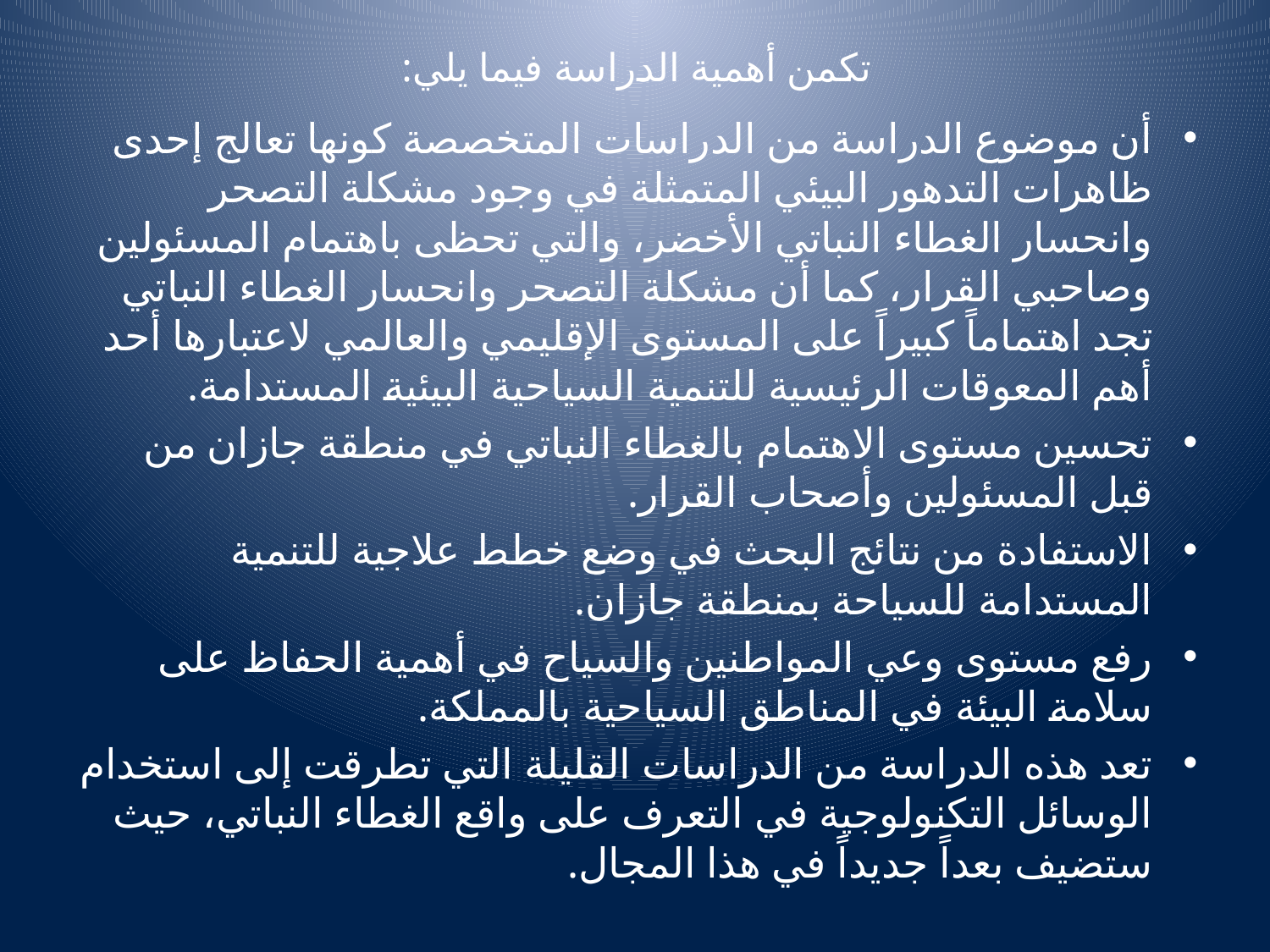

# تكمن أهمية الدراسة فيما يلي:
أن موضوع الدراسة من الدراسات المتخصصة كونها تعالج إحدى ظاهرات التدهور البيئي المتمثلة في وجود مشكلة التصحر وانحسار الغطاء النباتي الأخضر، والتي تحظى باهتمام المسئولين وصاحبي القرار، كما أن مشكلة التصحر وانحسار الغطاء النباتي تجد اهتماماً كبيراً على المستوى الإقليمي والعالمي لاعتبارها أحد أهم المعوقات الرئيسية للتنمية السياحية البيئية المستدامة.
تحسين مستوى الاهتمام بالغطاء النباتي في منطقة جازان من قبل المسئولين وأصحاب القرار.
الاستفادة من نتائج البحث في وضع خطط علاجية للتنمية المستدامة للسياحة بمنطقة جازان.
رفع مستوى وعي المواطنين والسياح في أهمية الحفاظ على سلامة البيئة في المناطق السياحية بالمملكة.
تعد هذه الدراسة من الدراسات القليلة التي تطرقت إلى استخدام الوسائل التكنولوجية في التعرف على واقع الغطاء النباتي، حيث ستضيف بعداً جديداً في هذا المجال.